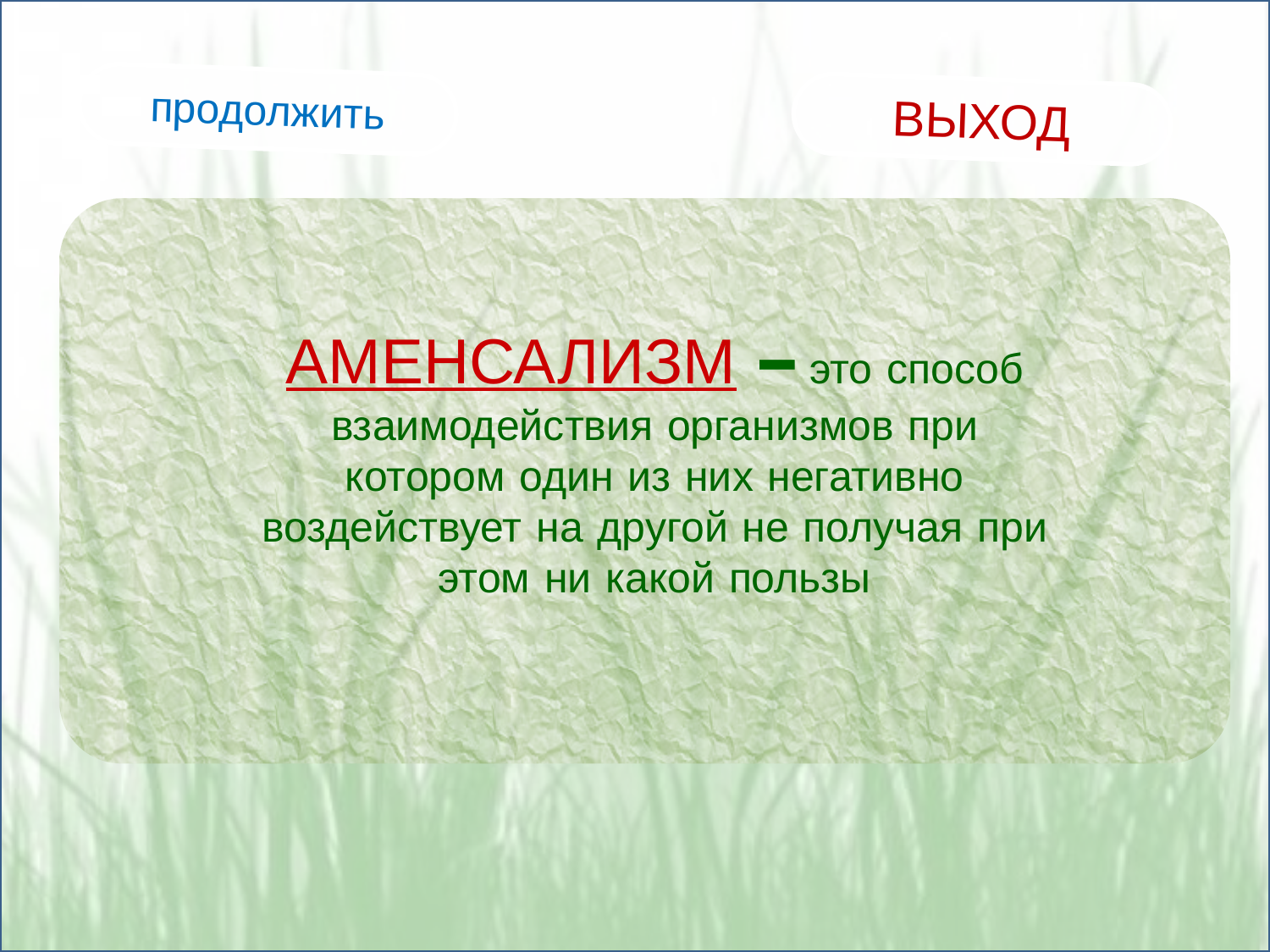

продолжить
ВЫХОД

АМЕНСАЛИЗМ – это способ взаимодействия организмов при котором один из них негативно воздействует на другой не получая при этом ни какой пользы